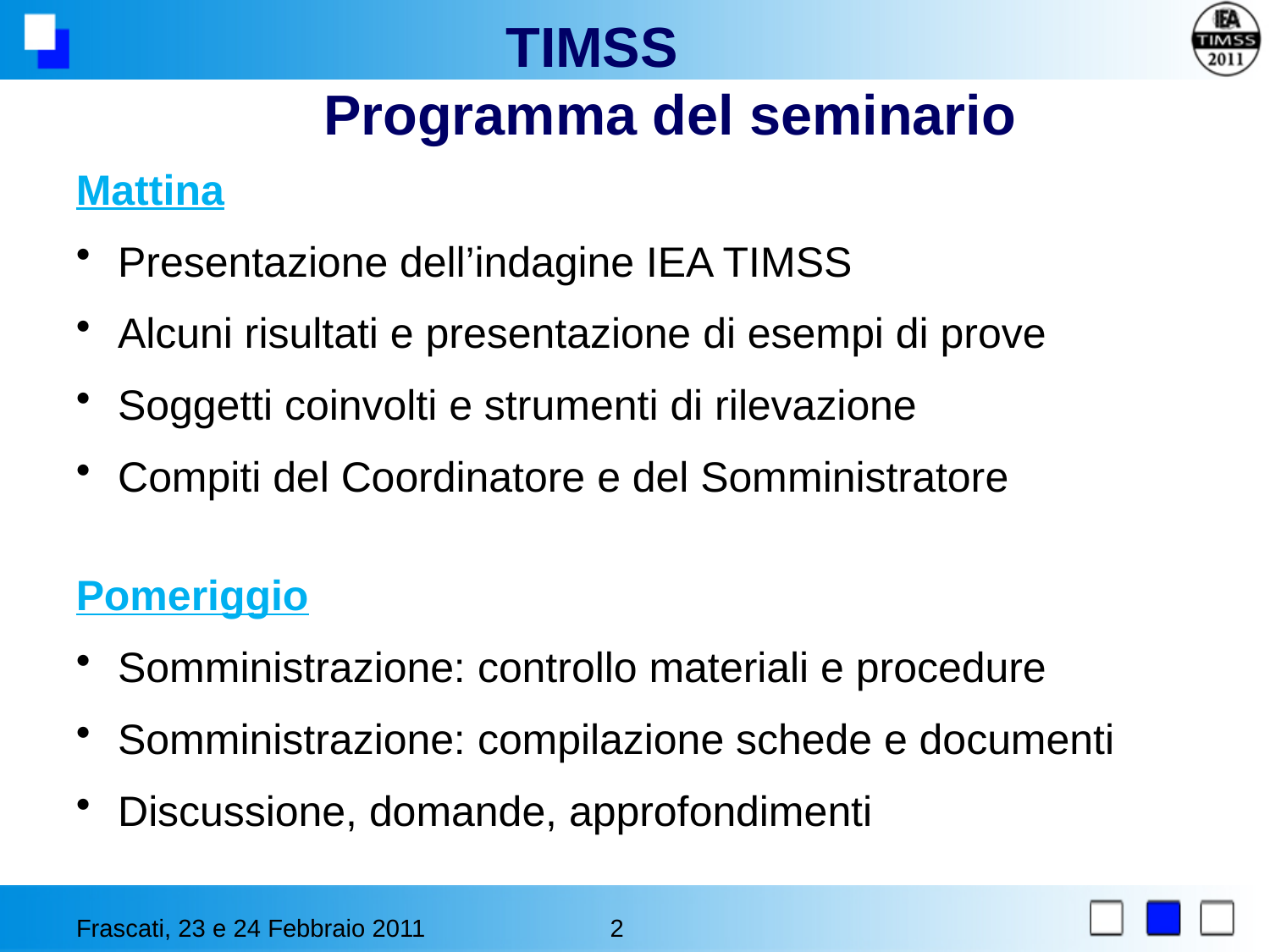

TIMSS
        Programma del seminario
Mattina
 Presentazione dell’indagine IEA TIMSS
 Alcuni risultati e presentazione di esempi di prove
 Soggetti coinvolti e strumenti di rilevazione
 Compiti del Coordinatore e del Somministratore

Pomeriggio
 Somministrazione: controllo materiali e procedure
 Somministrazione: compilazione schede e documenti
 Discussione, domande, approfondimenti

Frascati, 23 e 24 Febbraio 2011
2